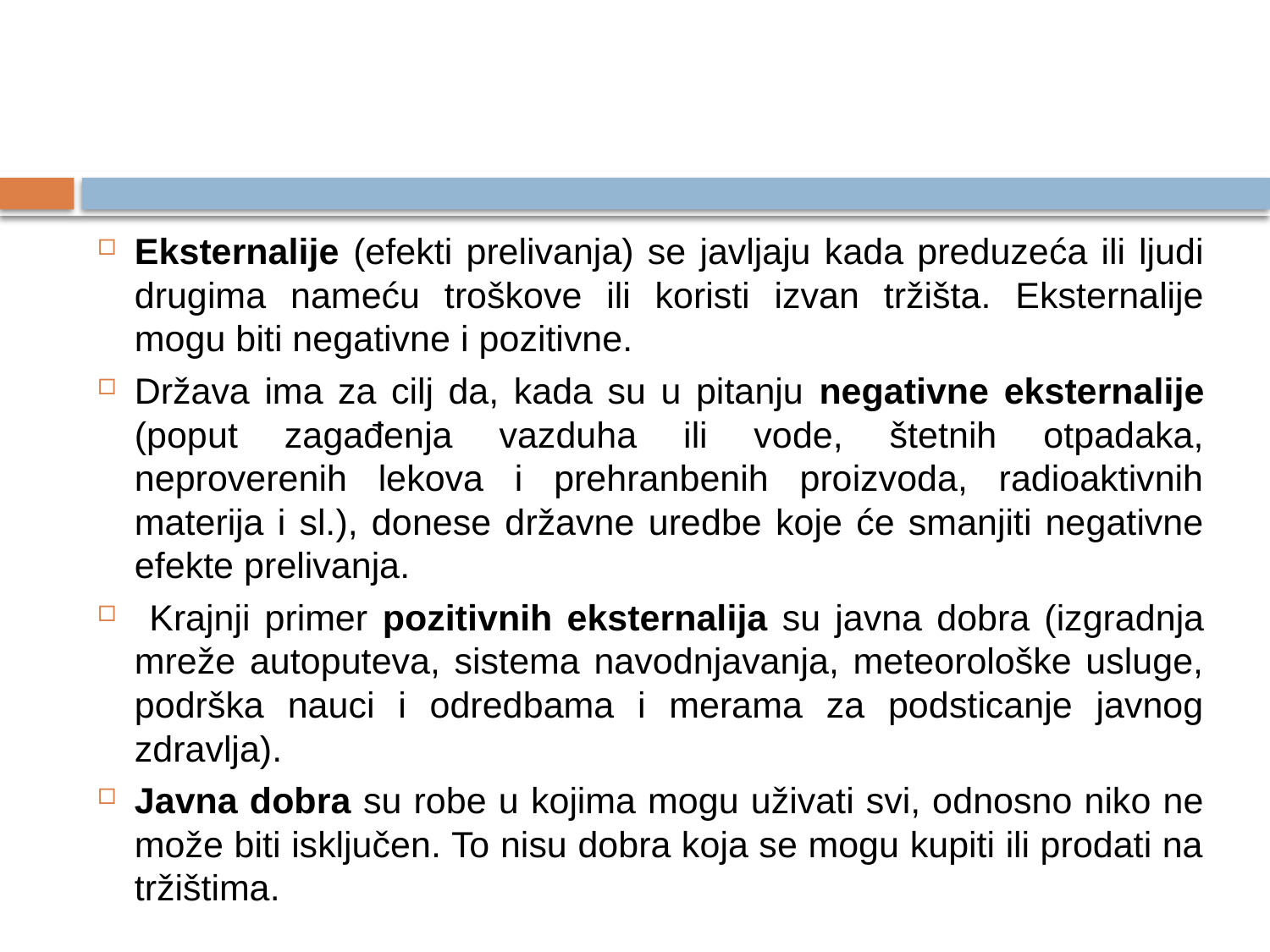

#
Eksternalije (efekti prelivanja) se javljaju kada preduzeća ili ljudi drugima nameću troškove ili koristi izvan tržišta. Eksternalije mogu biti negativne i pozitivne.
Država ima za cilj da, kada su u pitanju negativne eksternalije (poput zagađenja vazduha ili vode, štetnih otpadaka, neproverenih lekova i prehranbenih proizvoda, radioaktivnih materija i sl.), donese državne uredbe koje će smanjiti negativne efekte prelivanja.
 Krajnji primer pozitivnih eksternalija su javna dobra (izgradnja mreže autoputeva, sistema navodnjavanja, meteorološke usluge, podrška nauci i odredbama i merama za podsticanje javnog zdravlja).
Javna dobra su robe u kojima mogu uživati svi, odnosno niko ne može biti isključen. To nisu dobra koja se mogu kupiti ili prodati na tržištima.